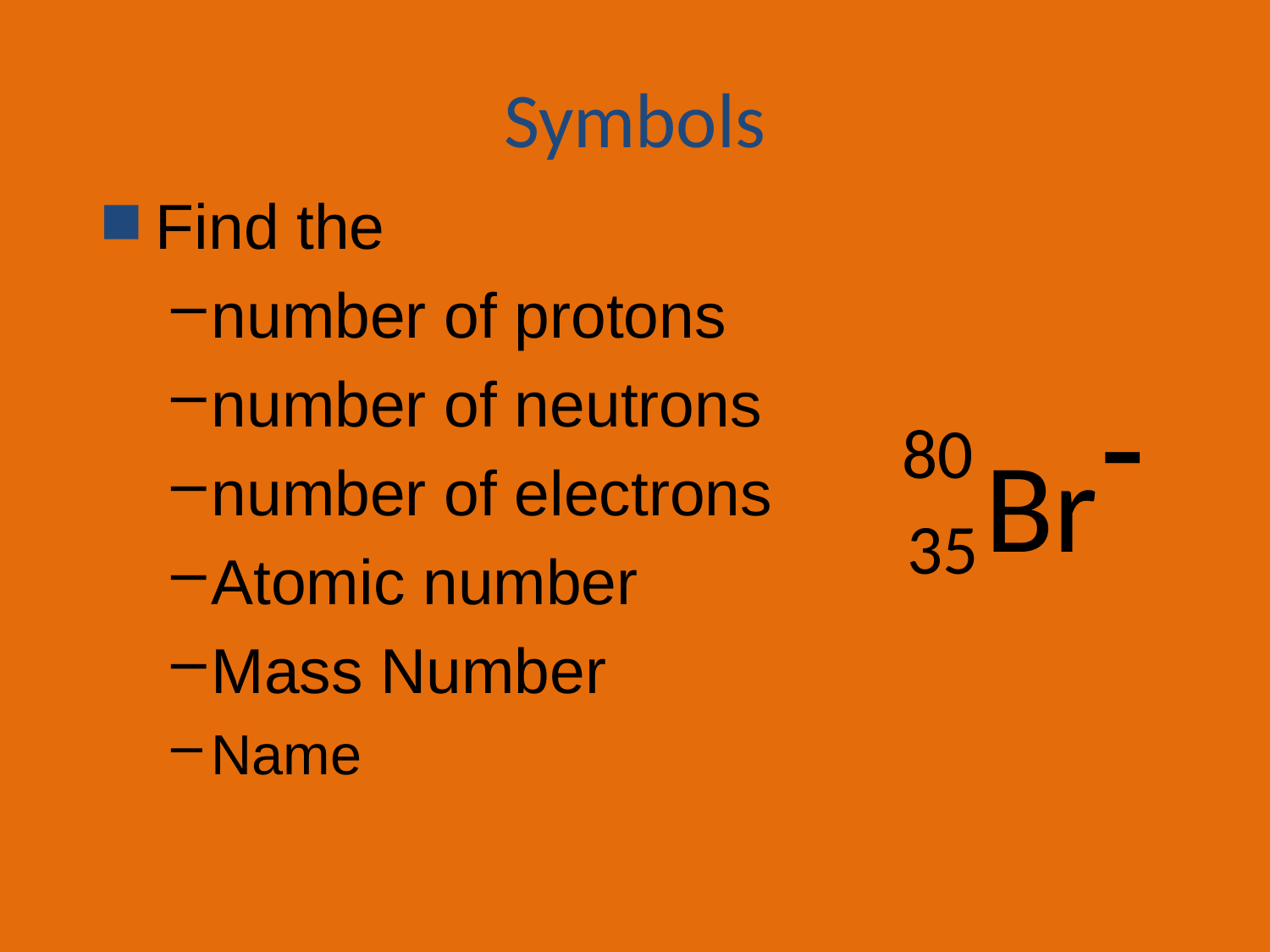

Symbols
Find the
number of protons
number of neutrons
number of electrons
Atomic number
Mass Number
Name
-
80
Br
 35